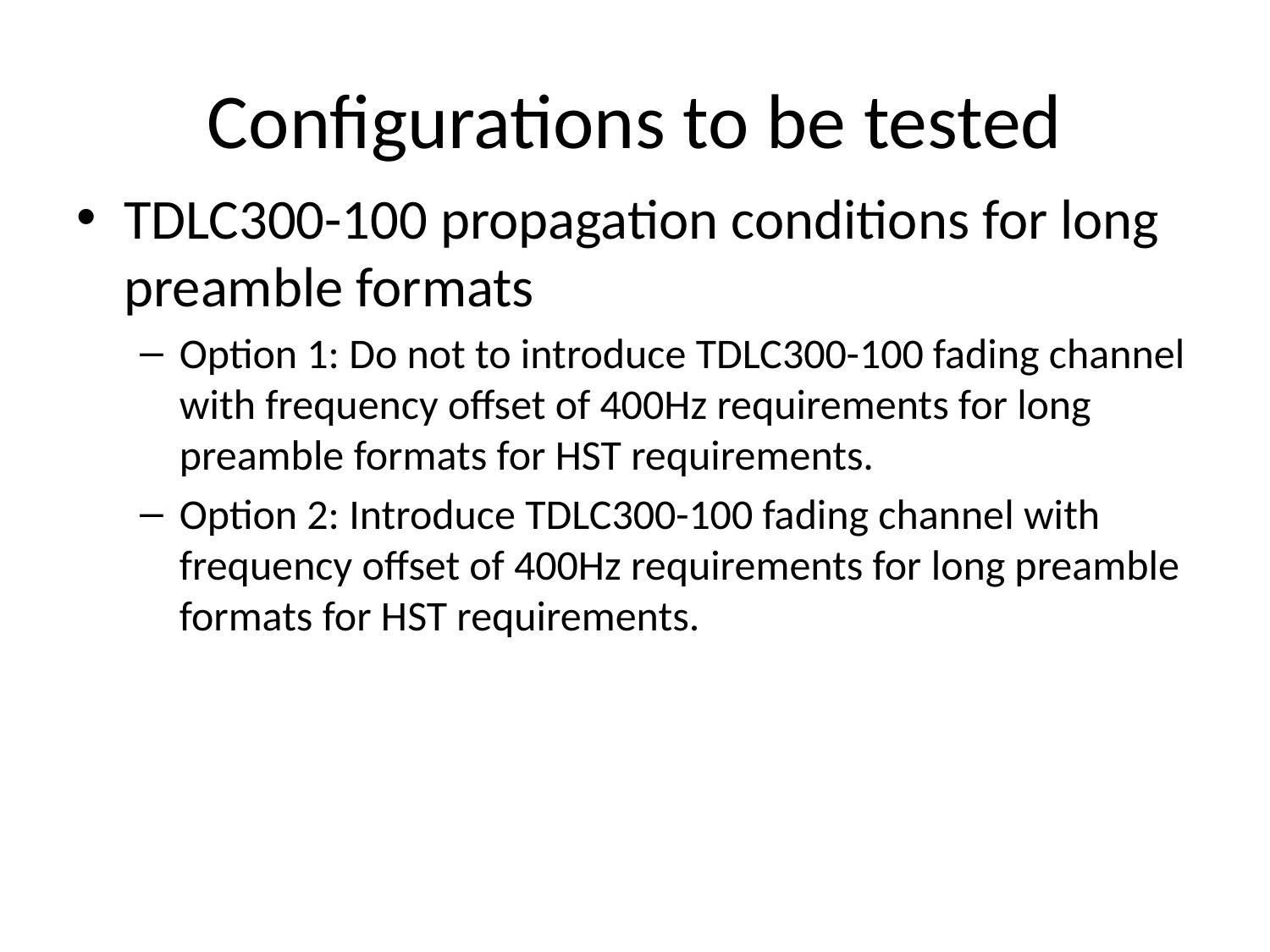

# Configurations to be tested
TDLC300-100 propagation conditions for long preamble formats
Option 1: Do not to introduce TDLC300-100 fading channel with frequency offset of 400Hz requirements for long preamble formats for HST requirements.
Option 2: Introduce TDLC300-100 fading channel with frequency offset of 400Hz requirements for long preamble formats for HST requirements.